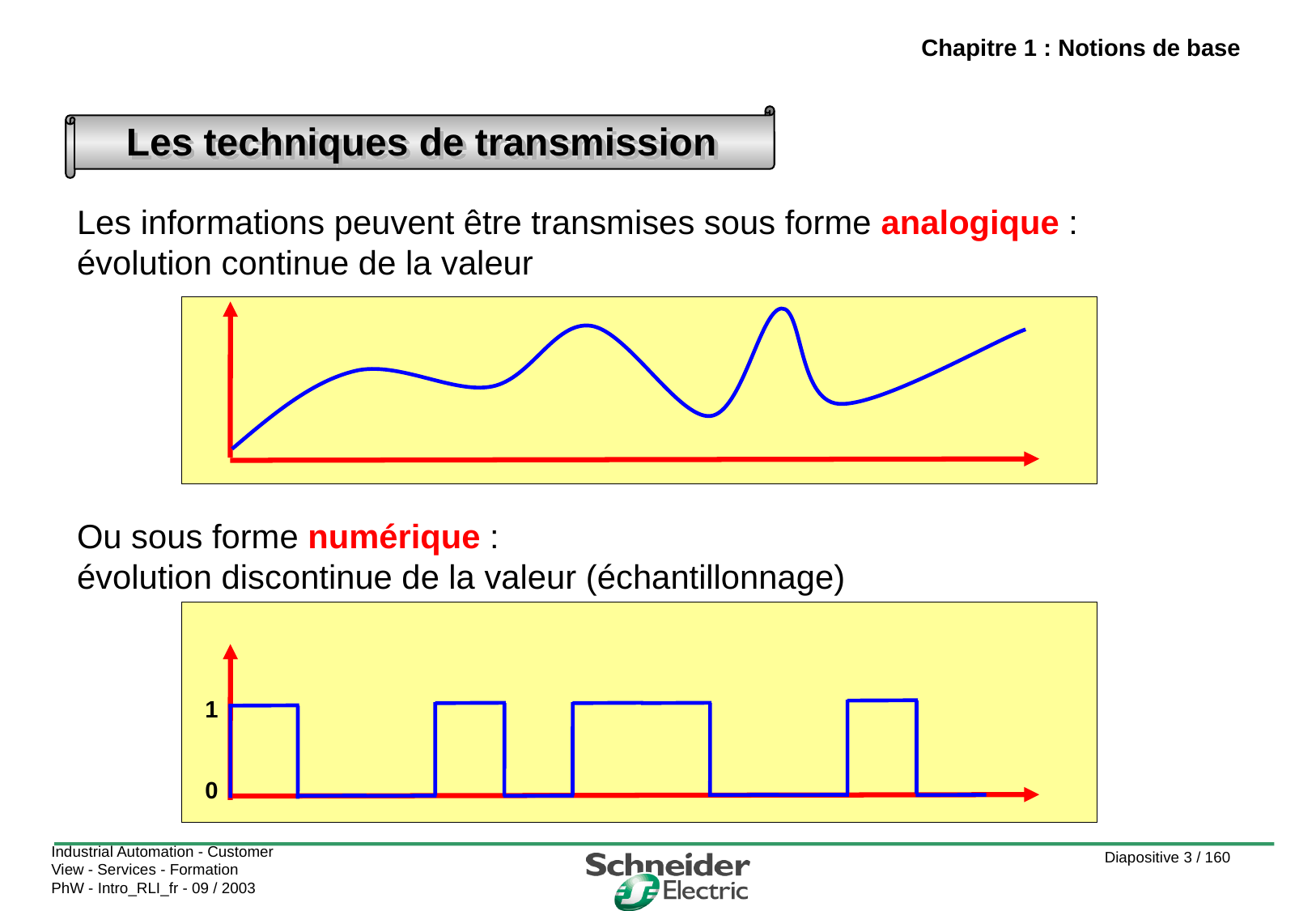

Chapitre 1 : Notions de base

Les techniques de transmission

Les informations peuvent être transmises sous forme analogique :
évolution continue de la valeur

Ou sous forme numérique :
évolution discontinue de la valeur (échantillonnage)

1
0

Industrial Automation - Customer View - Services - Formation
PhW - Intro_RLI_fr - 09 / 2003